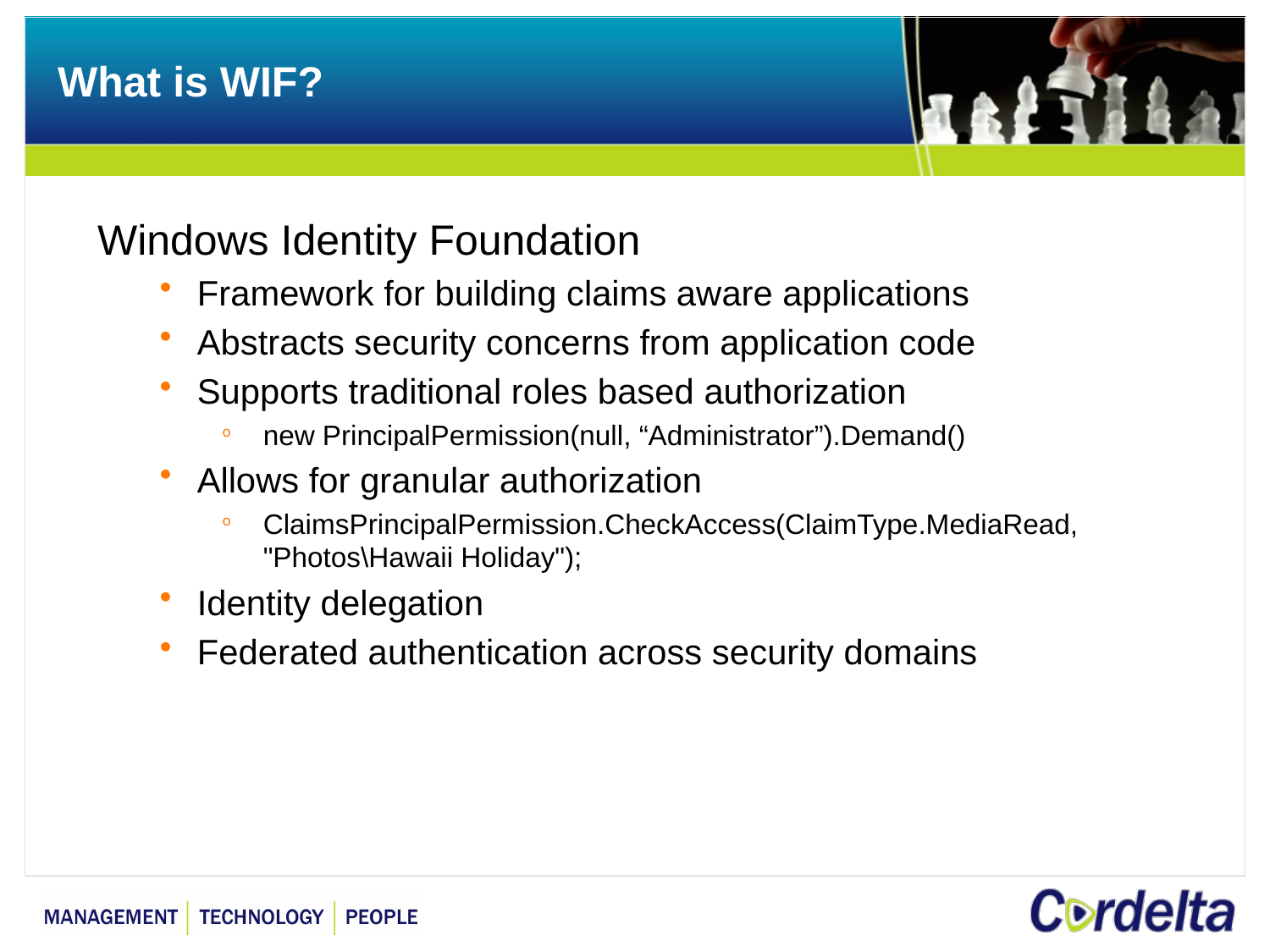

# What is WIF?
Windows Identity Foundation
Framework for building claims aware applications
Abstracts security concerns from application code
Supports traditional roles based authorization
new PrincipalPermission(null, “Administrator”).Demand()
Allows for granular authorization
ClaimsPrincipalPermission.CheckAccess(ClaimType.MediaRead, "Photos\Hawaii Holiday");
Identity delegation
Federated authentication across security domains